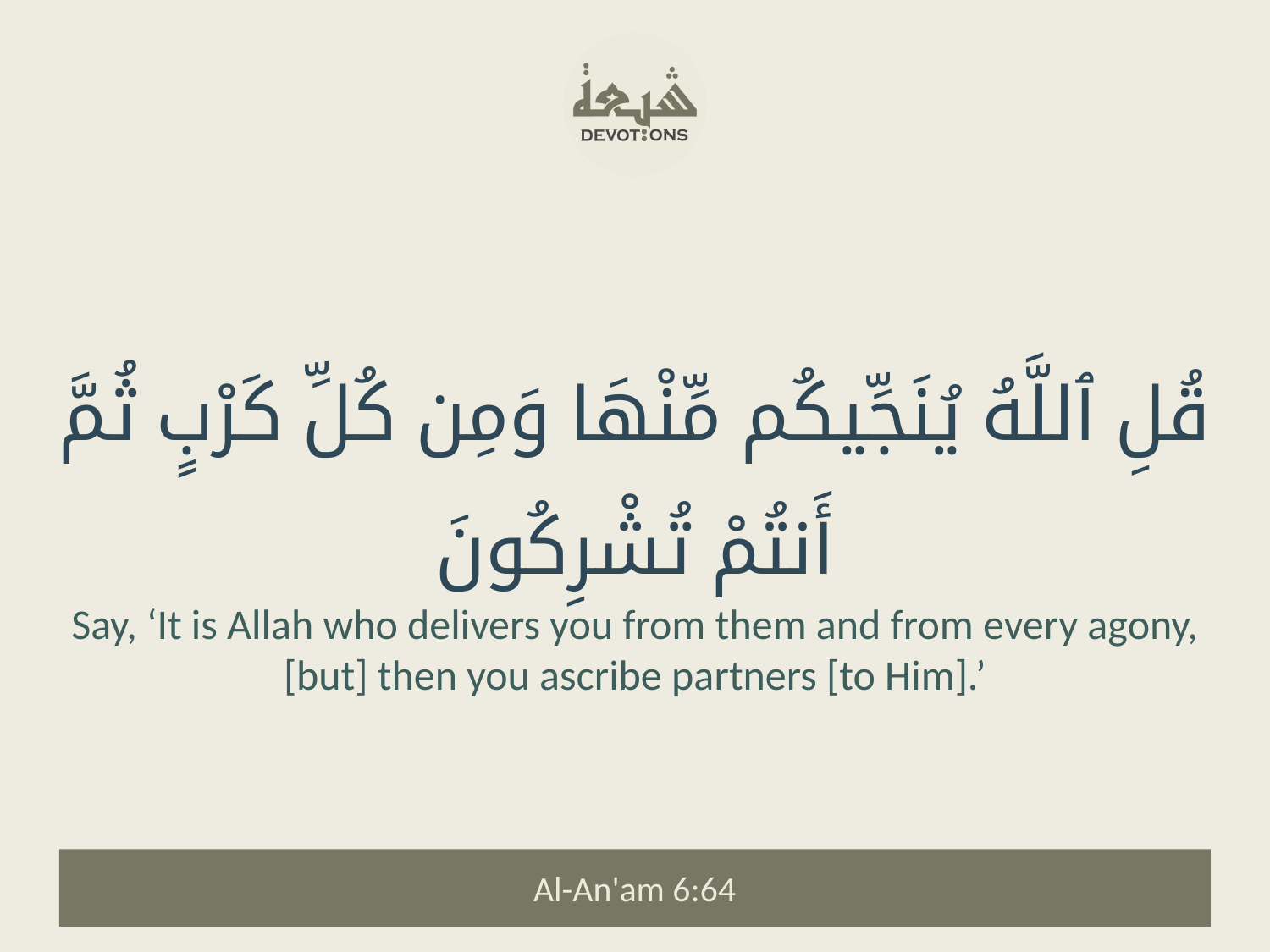

قُلِ ٱللَّهُ يُنَجِّيكُم مِّنْهَا وَمِن كُلِّ كَرْبٍ ثُمَّ أَنتُمْ تُشْرِكُونَ
Say, ‘It is Allah who delivers you from them and from every agony, [but] then you ascribe partners [to Him].’
Al-An'am 6:64